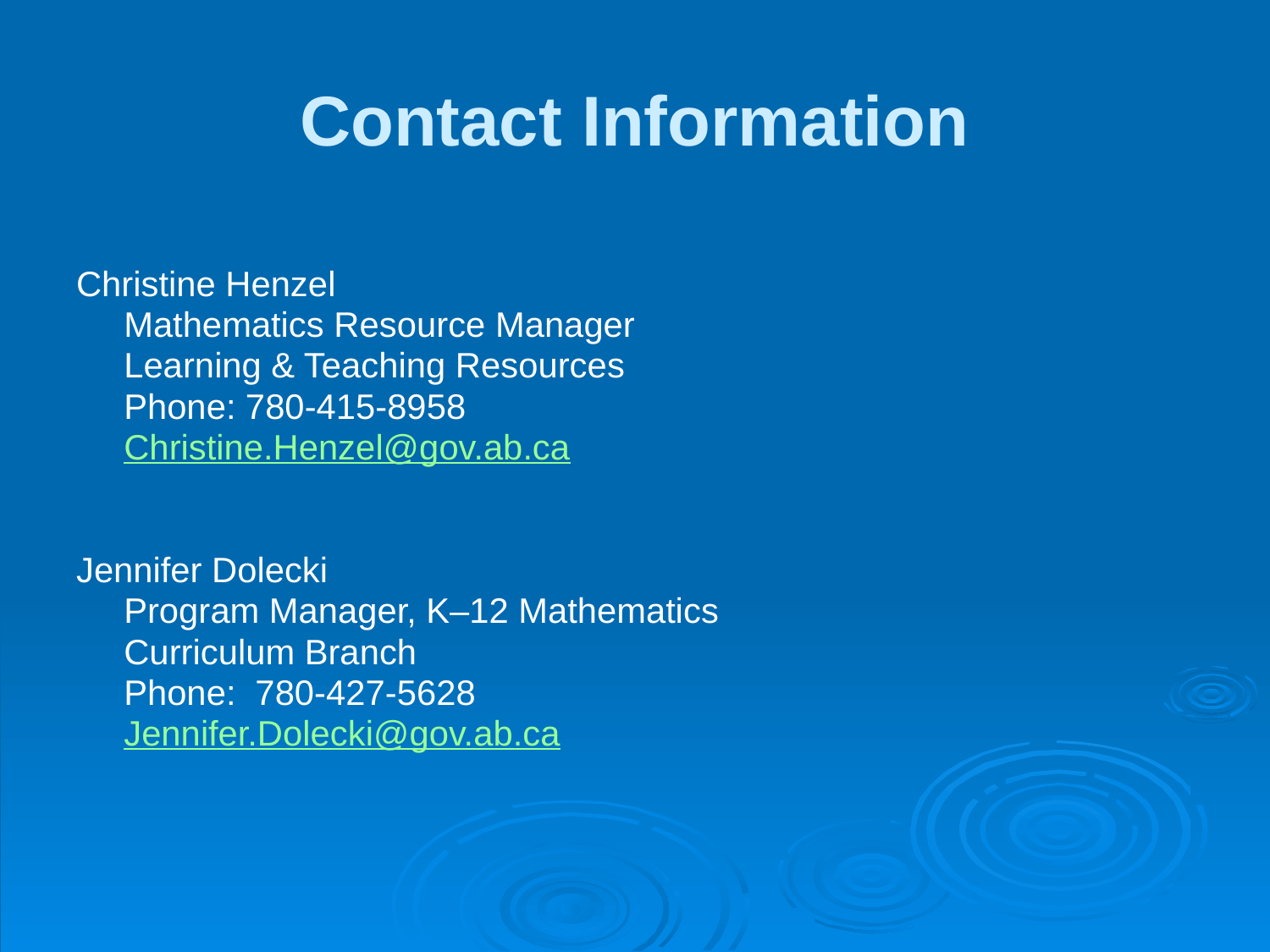

# Contact Information

Christine Henzel
	Mathematics Resource Manager
	Learning & Teaching Resources
	Phone: 780-415-8958
	Christine.Henzel@gov.ab.ca

Jennifer Dolecki
	Program Manager, K–12 Mathematics
	Curriculum Branch
	Phone:  780-427-5628
	Jennifer.Dolecki@gov.ab.ca